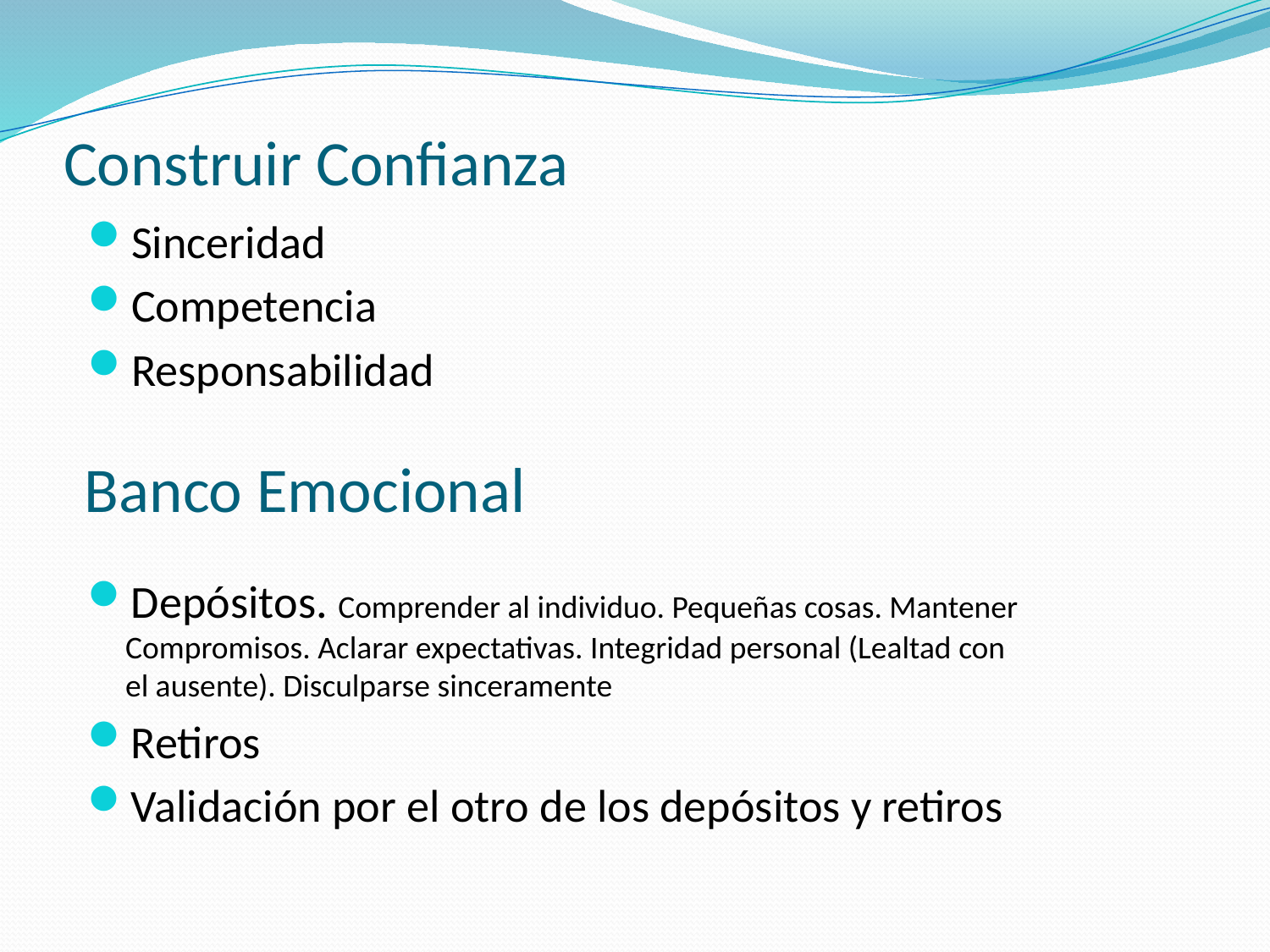

# Construir Confianza
Sinceridad
Competencia
Responsabilidad
Banco Emocional
Depósitos. Comprender al individuo. Pequeñas cosas. Mantener Compromisos. Aclarar expectativas. Integridad personal (Lealtad con el ausente). Disculparse sinceramente
Retiros
Validación por el otro de los depósitos y retiros